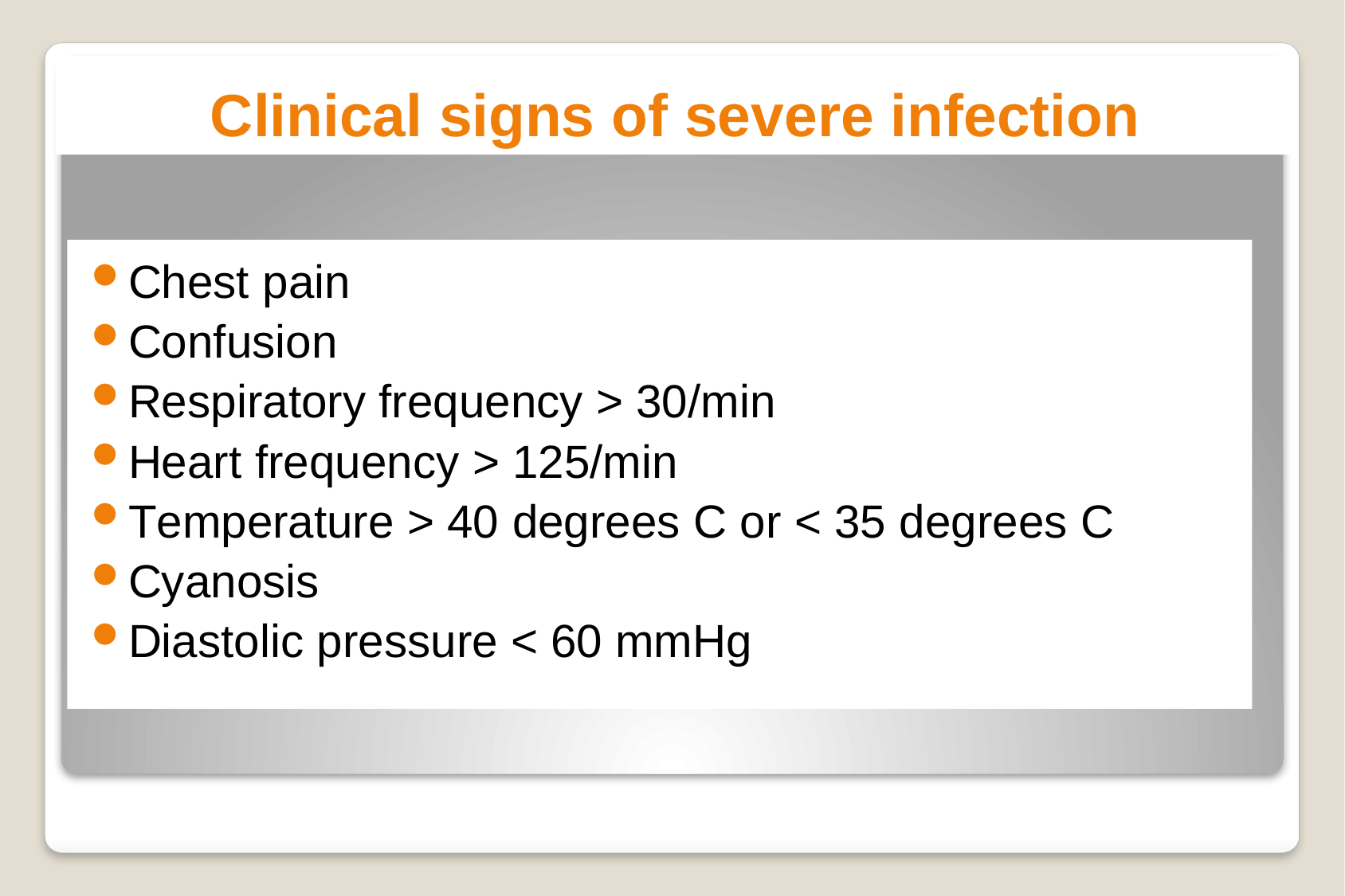

# Clinical signs of severe infection
Chest pain
Confusion
Respiratory frequency > 30/min
Heart frequency > 125/min
Temperature > 40 degrees C or < 35 degrees C
Cyanosis
Diastolic pressure < 60 mmHg